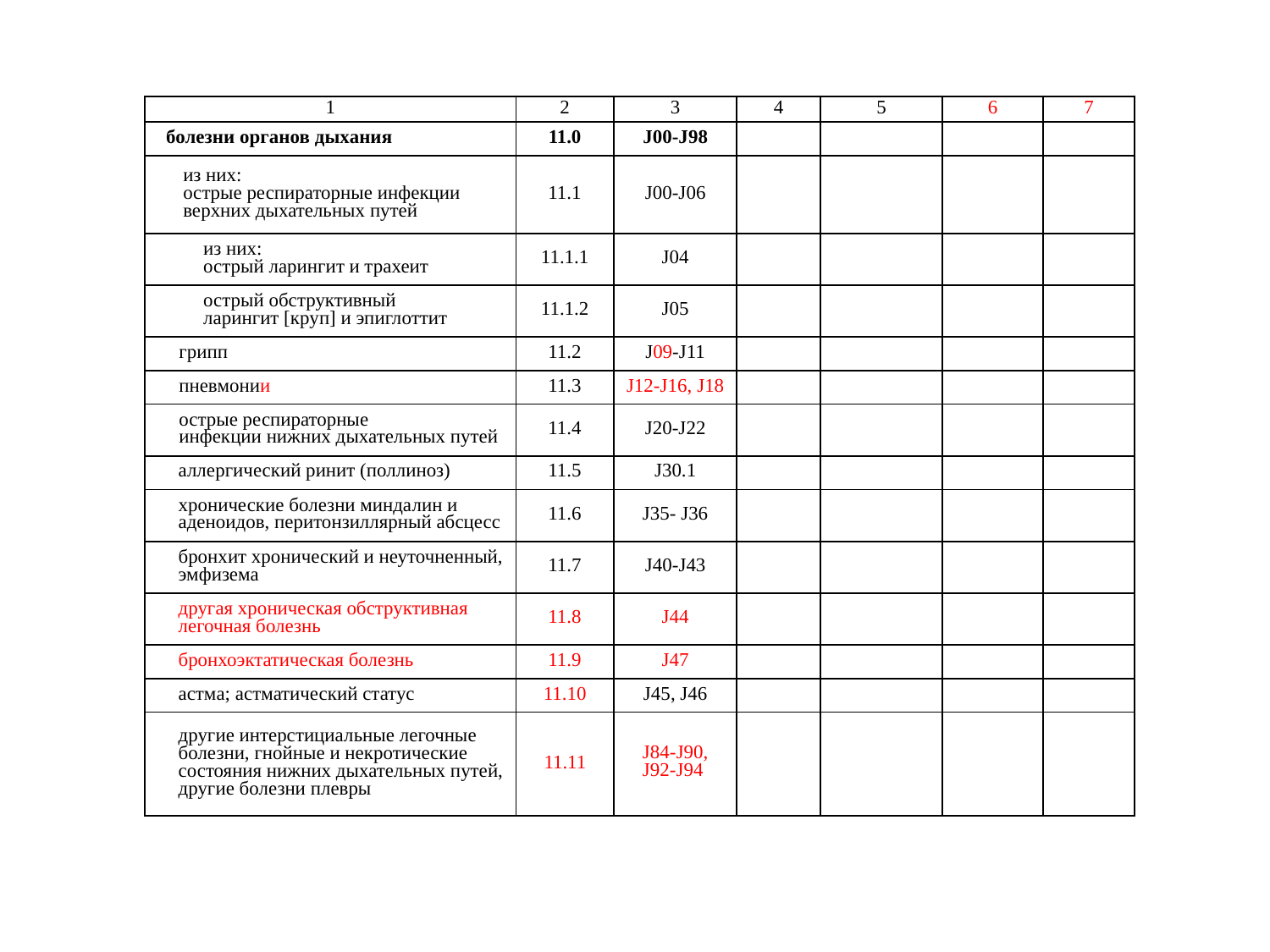

| 1 | 2 | 3 | 4 | 5 | 6 | 7 |
| --- | --- | --- | --- | --- | --- | --- |
| болезни органов дыхания | 11.0 | J00-J98 |  |  |  |  |
| из них: острые респираторные инфекции верхних дыхательных путей | 11.1 | J00-J06 |  |  |  |  |
| из них: острый ларингит и трахеит | 11.1.1 | J04 |  |  |  |  |
| острый обструктивный ларингит [круп] и эпиглоттит | 11.1.2 | J05 |  |  |  |  |
| грипп | 11.2 | J09-J11 |  |  |  |  |
| пневмонии | 11.3 | J12-J16, J18 |  |  |  |  |
| острые респираторные инфекции нижних дыхательных путей | 11.4 | J20-J22 |  |  |  |  |
| аллергический ринит (поллиноз) | 11.5 | J30.1 |  |  |  |  |
| хронические болезни миндалин и аденоидов, перитонзиллярный абсцесс | 11.6 | J35- J36 |  |  |  |  |
| бронхит хронический и неуточненный, эмфизема | 11.7 | J40-J43 |  |  |  |  |
| другая хроническая обструктивная легочная болезнь | 11.8 | J44 |  |  |  |  |
| бронхоэктатическая болезнь | 11.9 | J47 |  |  |  |  |
| астма; астматический статус | 11.10 | J45, J46 |  |  |  |  |
| другие интерстициальные легочные болезни, гнойные и некротические состояния нижних дыхательных путей, другие болезни плевры | 11.11 | J84-J90, J92-J94 |  |  |  |  |